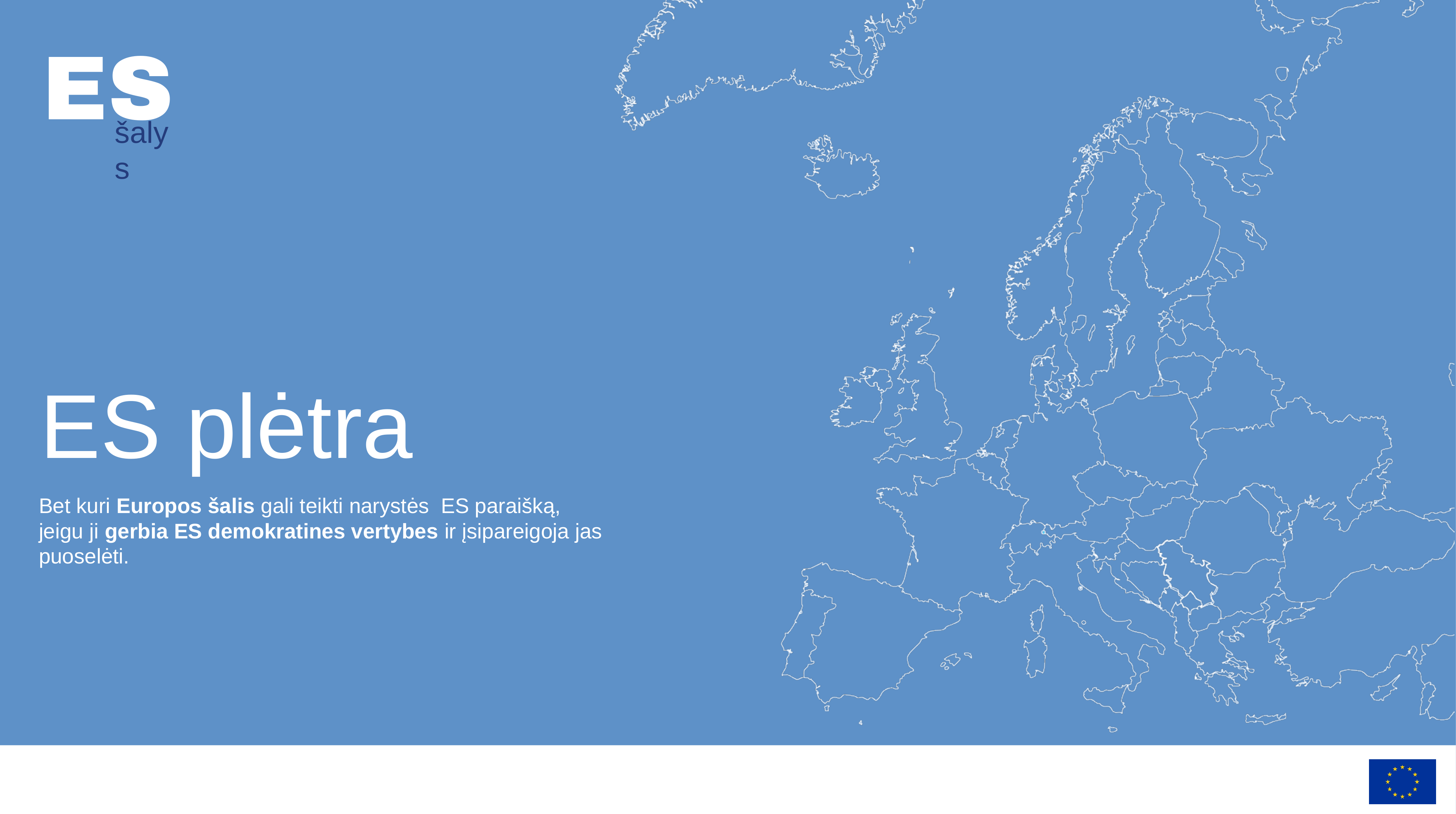

ES plėtra
ES plėtra
Bet kuri Europos šalis gali teikti narystės  ES paraišką, jeigu ji gerbia ES demokratines vertybes ir įsipareigoja jas puoselėti.